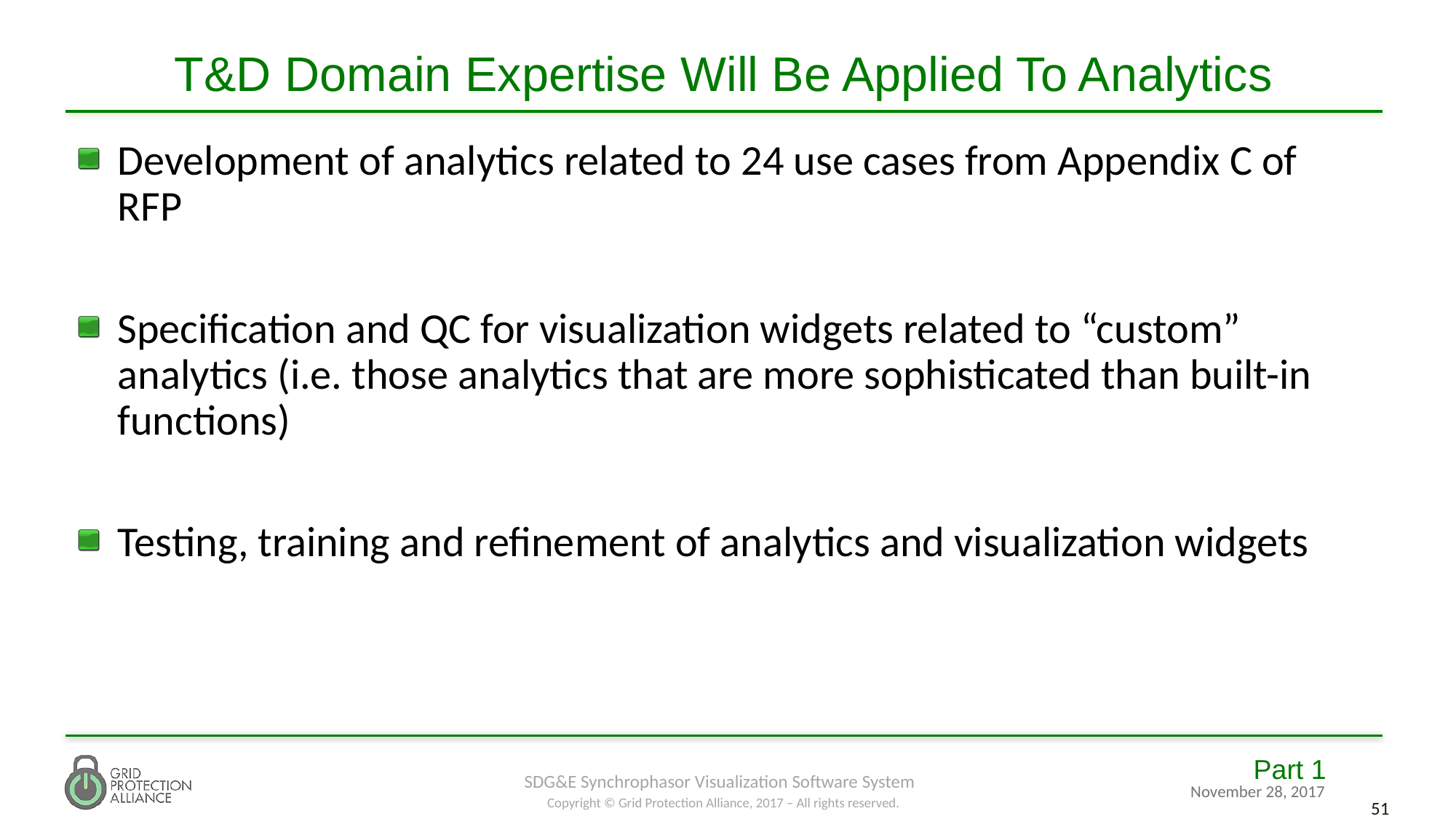

# T&D Domain Expertise Will Be Applied To Analytics
Development of analytics related to 24 use cases from Appendix C of RFP

Specification and QC for visualization widgets related to “custom” analytics (i.e. those analytics that are more sophisticated than built-in functions)

Testing, training and refinement of analytics and visualization widgets
Part 1
November 28, 2017
SDG&E Synchrophasor Visualization Software System